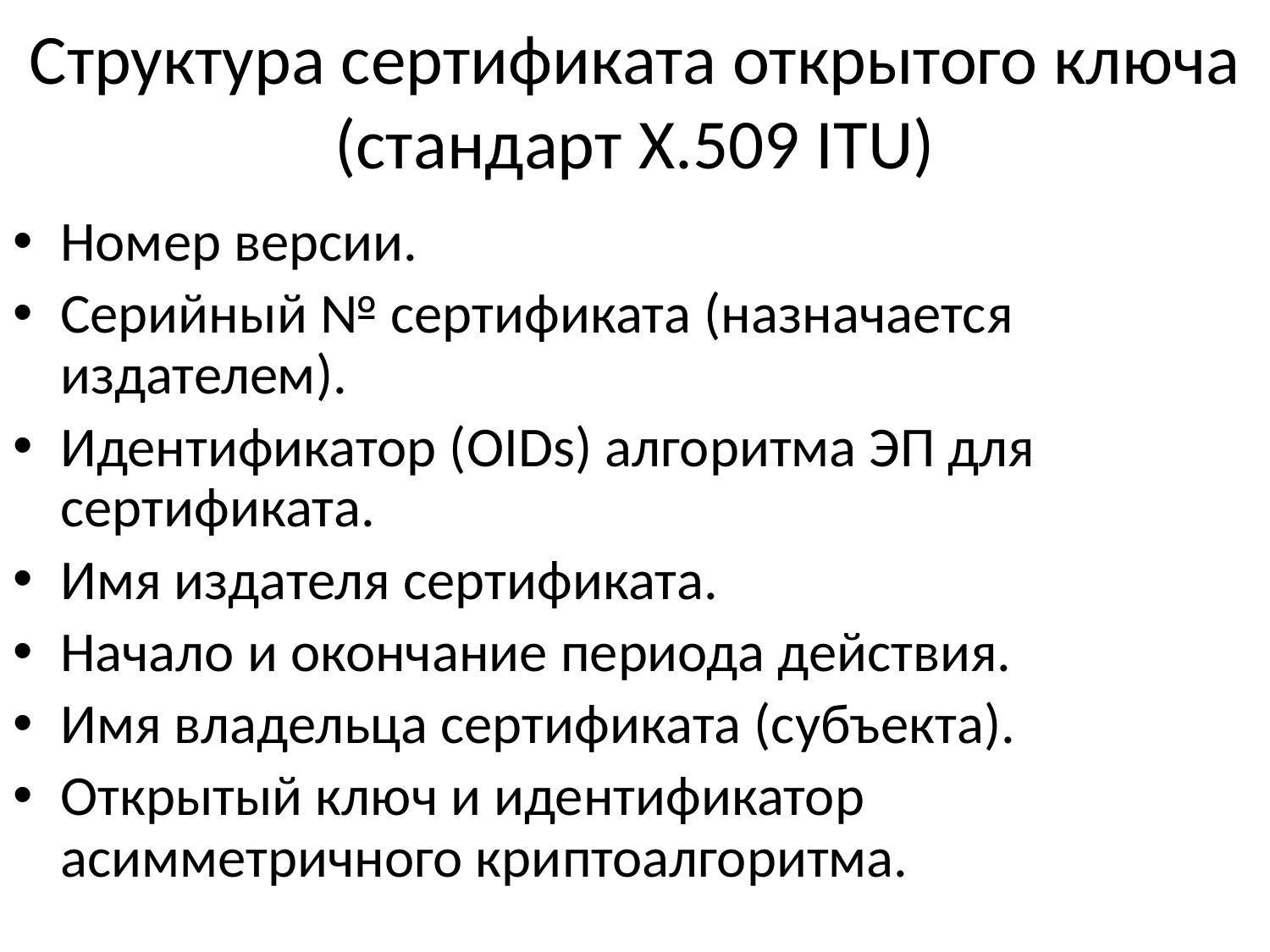

# Структура сертификата открытого ключа (стандарт X.509 ITU)
Номер версии.
Серийный № сертификата (назначается издателем).
Идентификатор (OIDs) алгоритма ЭП для сертификата.
Имя издателя сертификата.
Начало и окончание периода действия.
Имя владельца сертификата (субъекта).
Открытый ключ и идентификатор асимметричного криптоалгоритма.